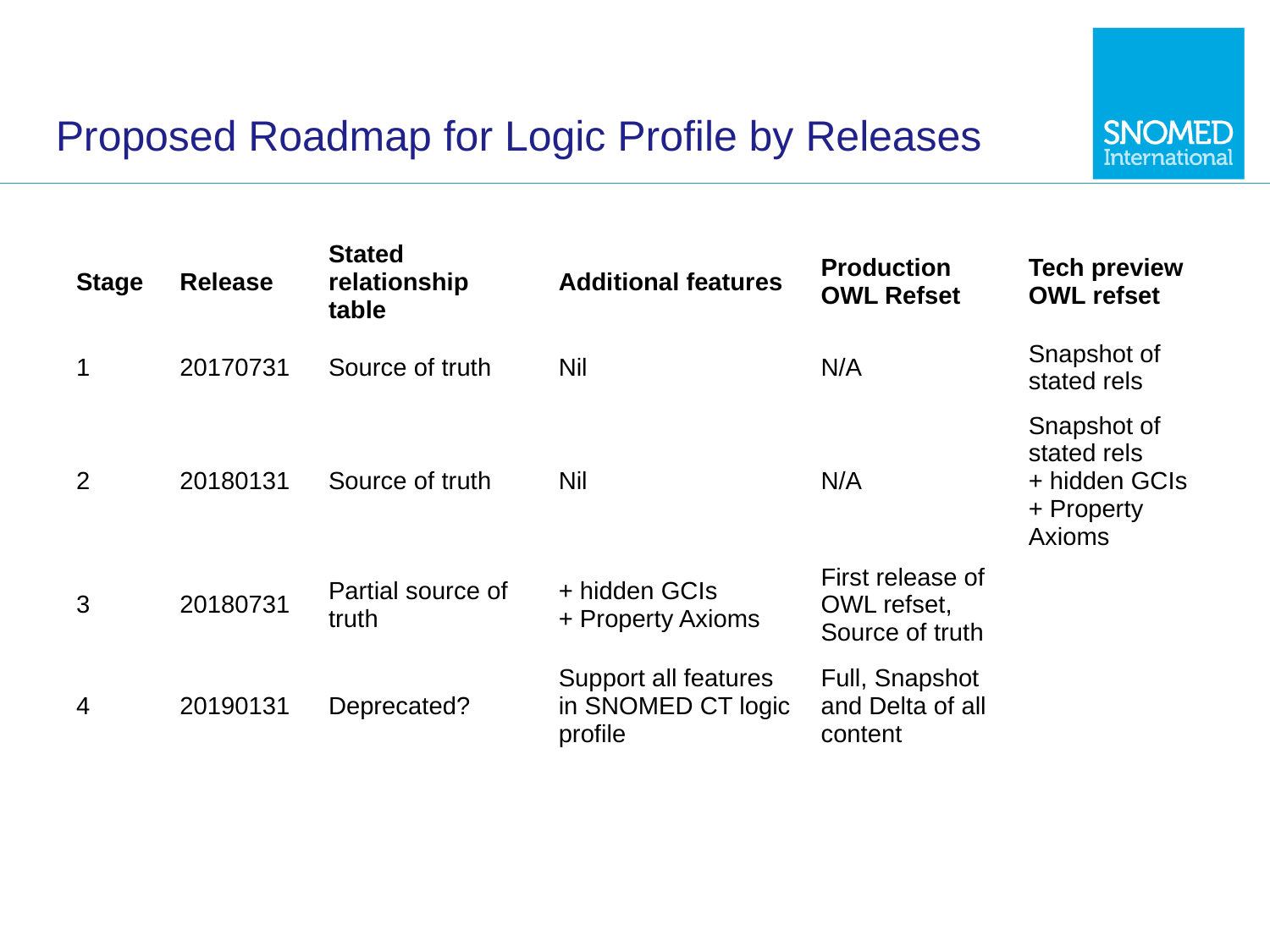

# Proposed Roadmap for Logic Profile by Releases
| Stage | Release | Stated relationship table | Additional features | Production OWL Refset | Tech preview OWL refset |
| --- | --- | --- | --- | --- | --- |
| 1 | 20170731 | Source of truth | Nil | N/A | Snapshot of stated rels |
| 2 | 20180131 | Source of truth | Nil | N/A | Snapshot of stated rels + hidden GCIs + Property Axioms |
| 3 | 20180731 | Partial source of truth | + hidden GCIs + Property Axioms | First release of OWL refset, Source of truth |  |
| 4 | 20190131 | Deprecated? | Support all features in SNOMED CT logic profile | Full, Snapshot and Delta of all content |  |